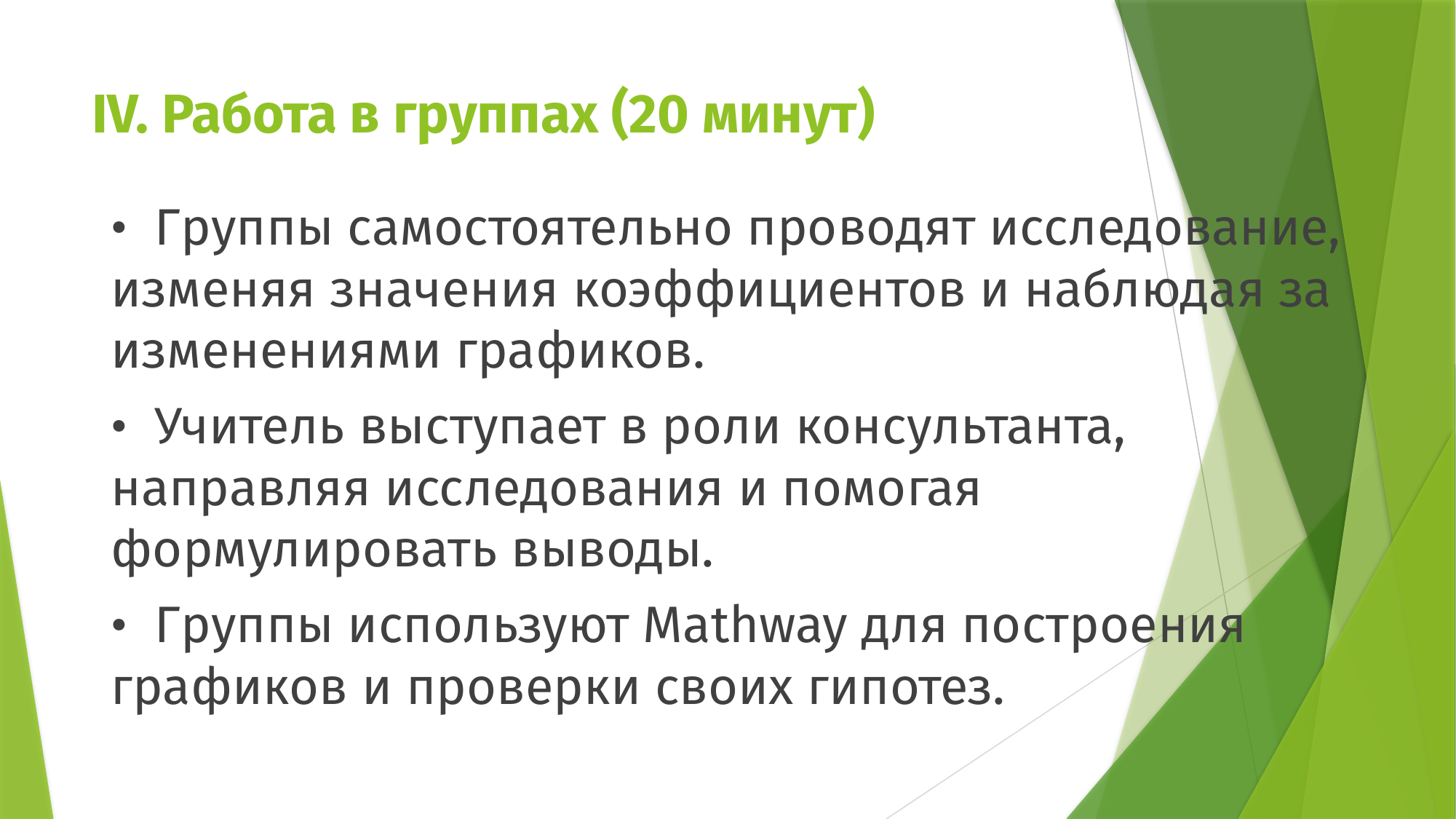

# IV. Работа в группах (20 минут)

•  Группы самостоятельно проводят исследование, изменяя значения коэффициентов и наблюдая за изменениями графиков.
•  Учитель выступает в роли консультанта, направляя исследования и помогая формулировать выводы.
•  Группы используют Mathway для построения графиков и проверки своих гипотез.